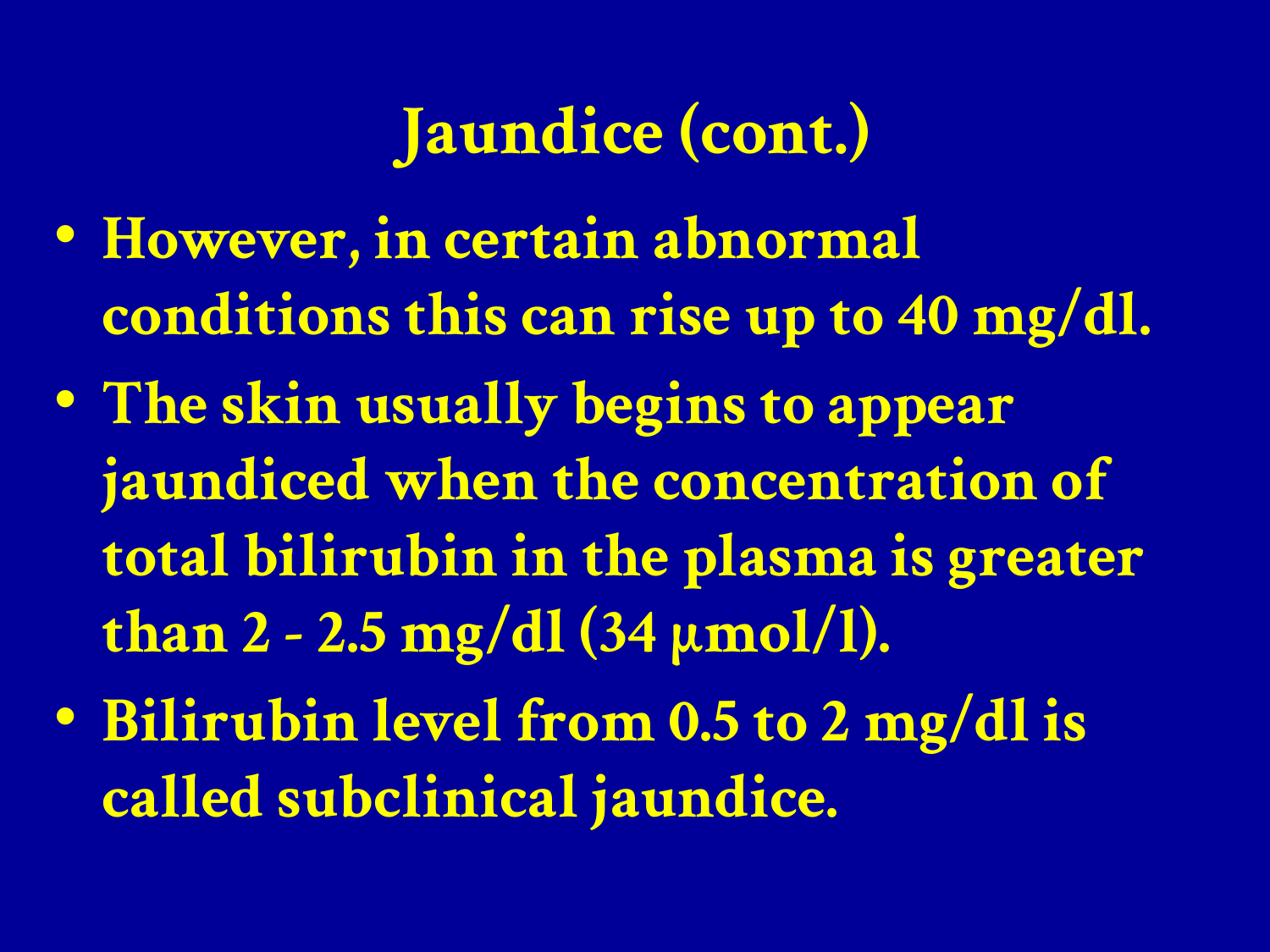

# Jaundice (cont.)
However, in certain abnormal conditions this can rise up to 40 mg/dl.
The skin usually begins to appear jaundiced when the concentration of total bilirubin in the plasma is greater than 2 - 2.5 mg/dl (34 µmol/l).
Bilirubin level from 0.5 to 2 mg/dl is called subclinical jaundice.